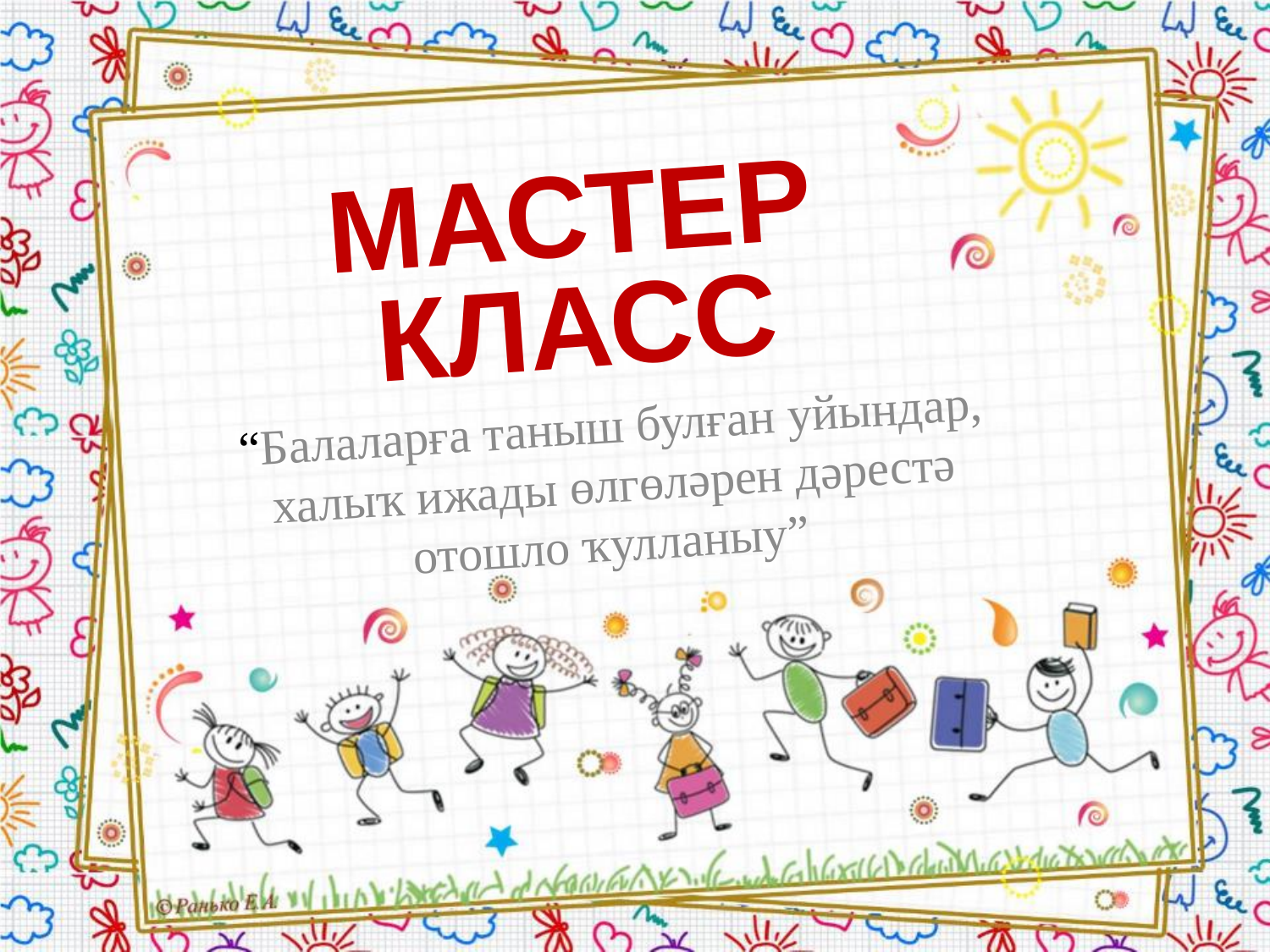

МАСТЕР КЛАСС
“Балаларға таныш булған уйындар, халыҡ ижады өлгөләрен дәрестә отошло ҡулланыу”